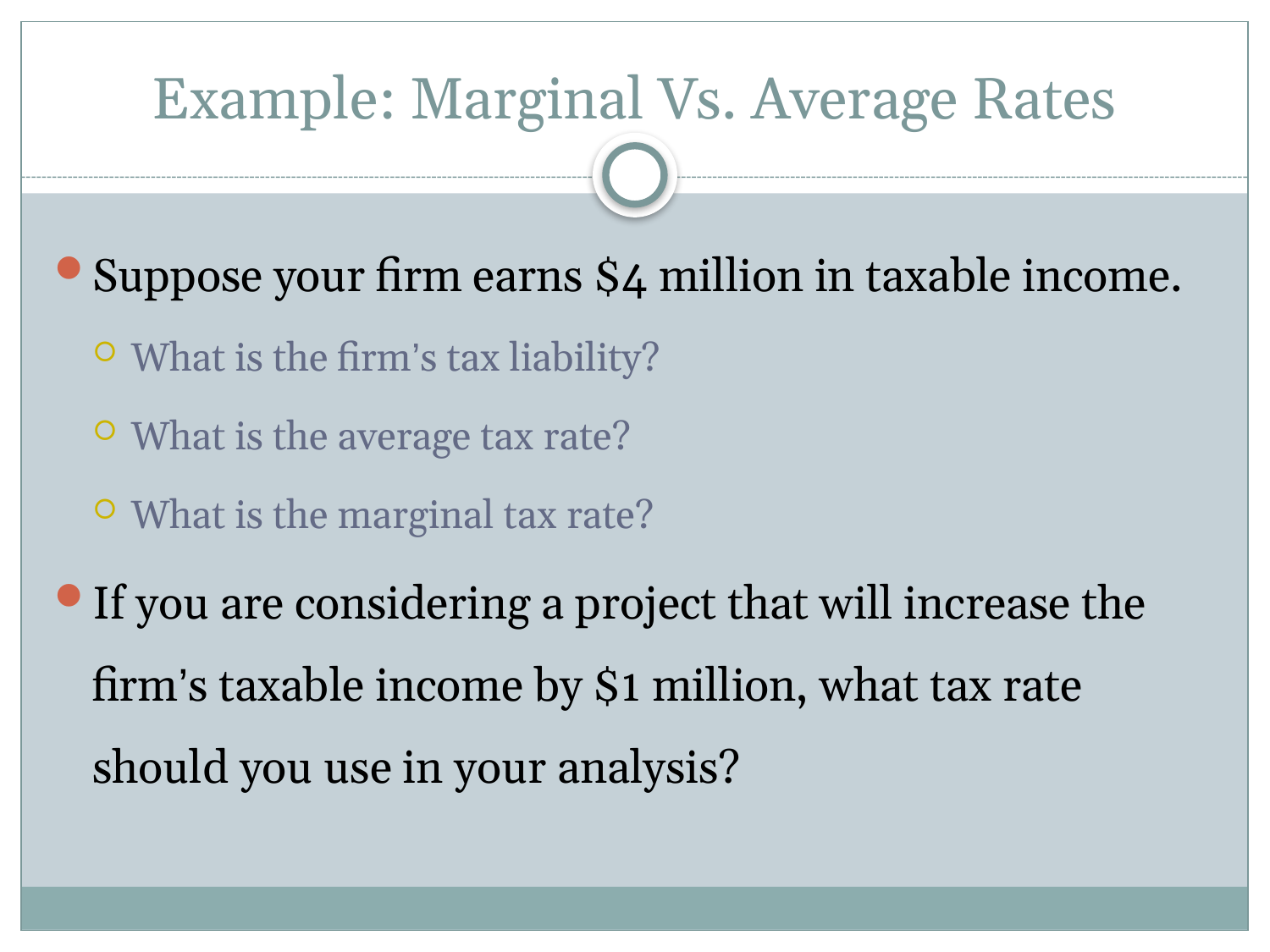

# Example: Marginal Vs. Average Rates
Suppose your firm earns $4 million in taxable income.
What is the firm’s tax liability?
What is the average tax rate?
What is the marginal tax rate?
If you are considering a project that will increase the firm’s taxable income by $1 million, what tax rate should you use in your analysis?